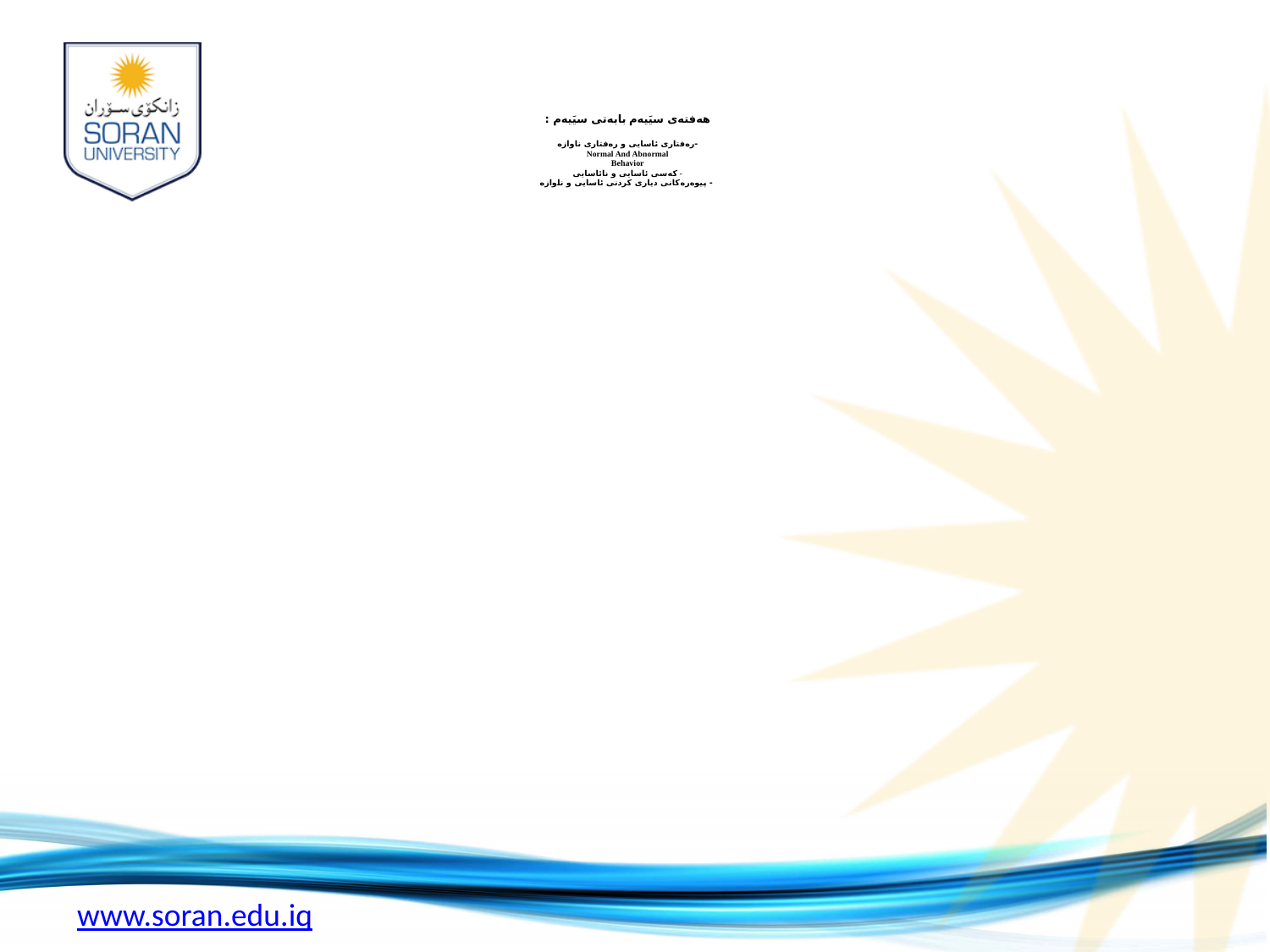

# هه‌فته‌ى سيَيه‌م بابه‌تى سيَيه‌م : -ره‌فتارى ئاسايى و ره‌فتارى ناوازه ‌Normal And Abnormal Behavior - كه‌سى ئاسايى و نائاسايى - پيوه‌ره‌كانى ديارى كردنى ئاسايى و ناوازه‌